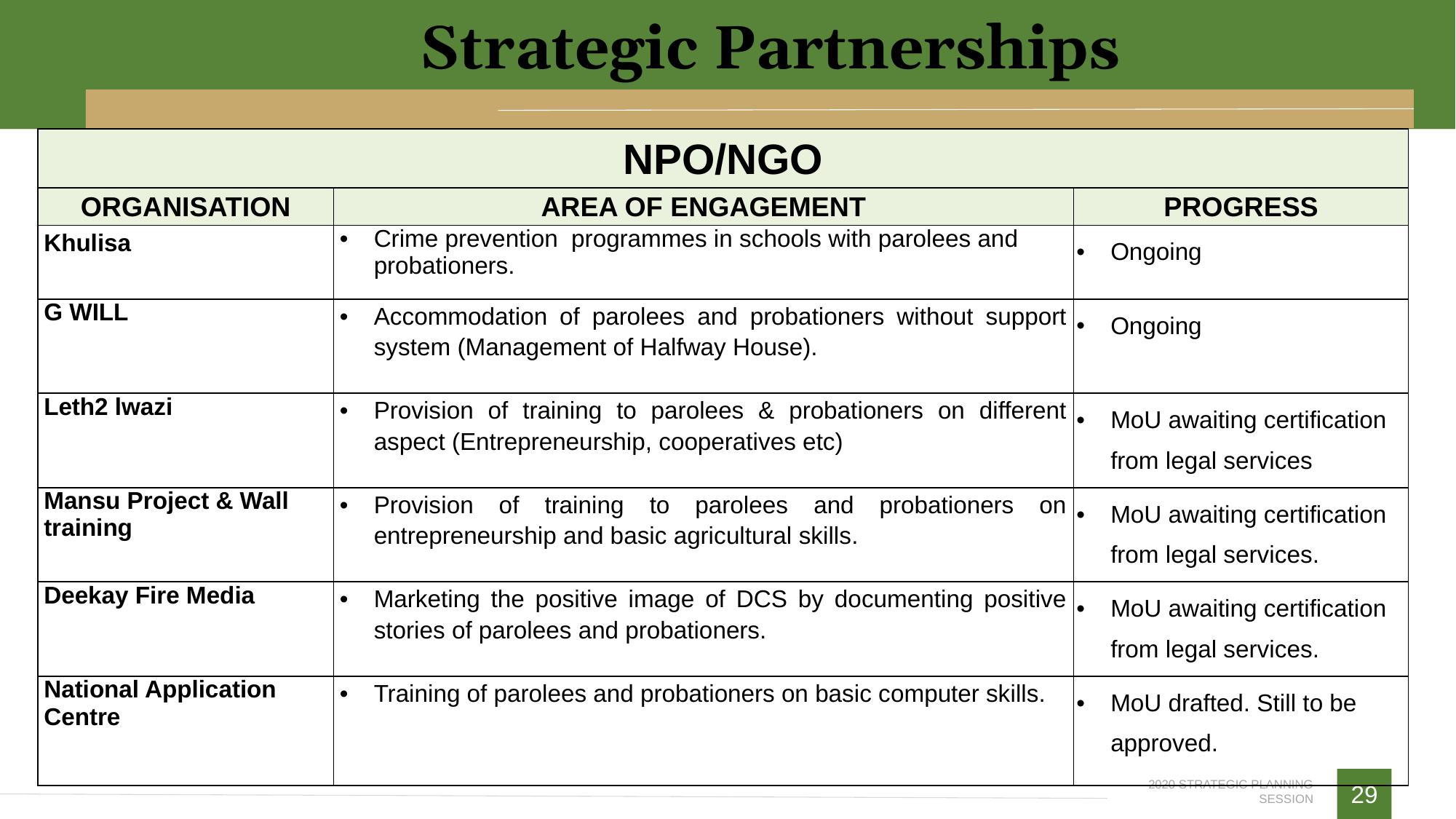

Strategic Partnerships

| NPO/NGO |  |  |
| --- | --- | --- |
| ORGANISATION | AREA OF ENGAGEMENT | PROGRESS |
| Khulisa | Crime prevention programmes in schools with parolees and probationers. | Ongoing |
| G WILL | Accommodation of parolees and probationers without support system (Management of Halfway House). | Ongoing |
| Leth2 lwazi | Provision of training to parolees & probationers on different aspect (Entrepreneurship, cooperatives etc) | MoU awaiting certification from legal services |
| Mansu Project & Wall training | Provision of training to parolees and probationers on entrepreneurship and basic agricultural skills. | MoU awaiting certification from legal services. |
| Deekay Fire Media | Marketing the positive image of DCS by documenting positive stories of parolees and probationers. | MoU awaiting certification from legal services. |
| National Application Centre | Training of parolees and probationers on basic computer skills. | MoU drafted. Still to be approved. |